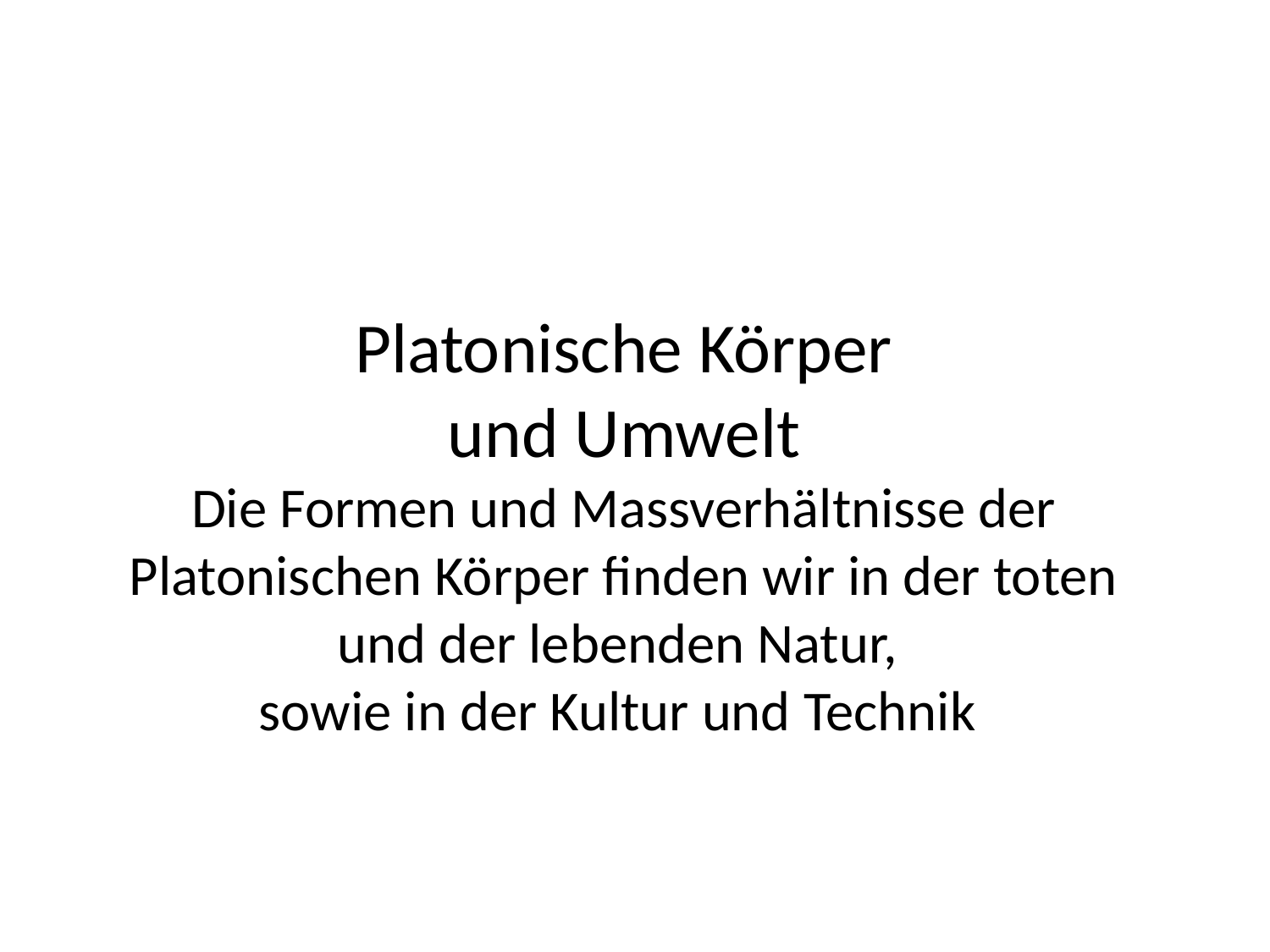

Platonische Körper
und Umwelt
Die Formen und Massverhältnisse der
Platonischen Körper finden wir in der toten
und der lebenden Natur,
sowie in der Kultur und Technik